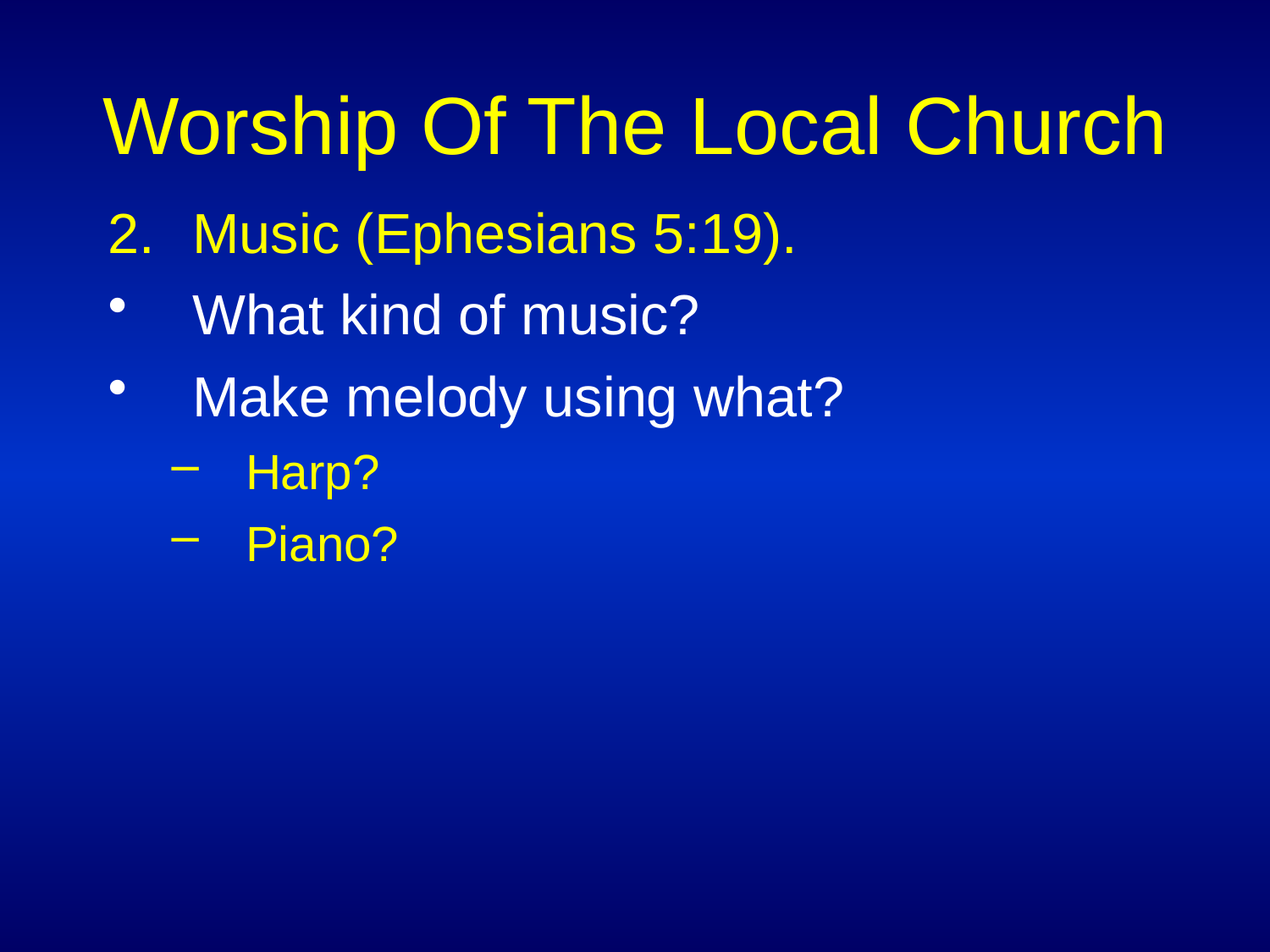

# Worship Of The Local Church
Music (Ephesians 5:19).
What kind of music?
Make melody using what?
Harp?
Piano?